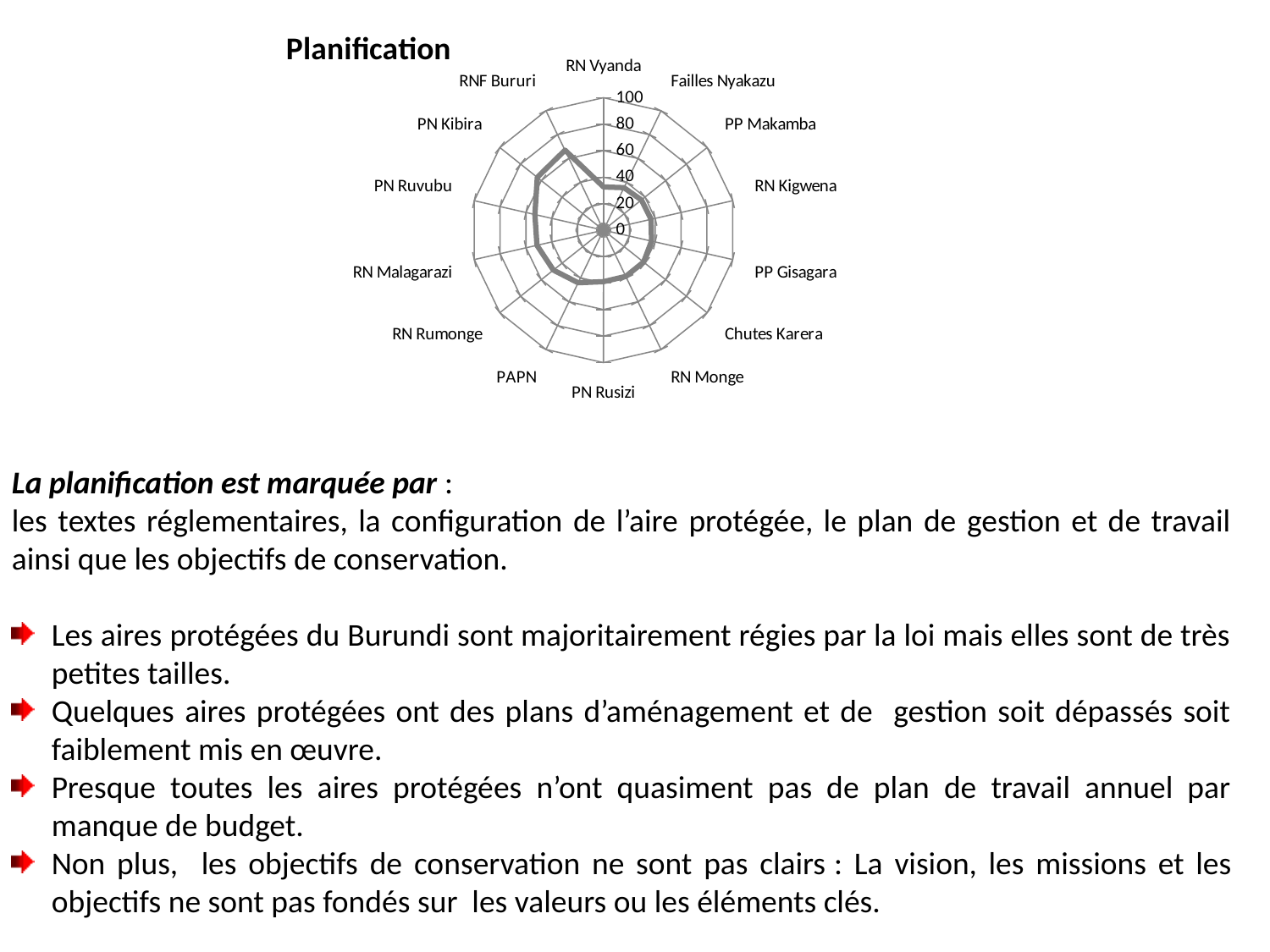

### Chart:

| Category | Planification |
|---|---|
| RN Vyanda | 32.6 |
| Failles Nyakazu | 35.6 |
| PP Makamba | 36.6 |
| RN Kigwena | 36.80000000000001 |
| PP Gisagara | 37.2 |
| Chutes Karera | 38.7 |
| RN Monge | 38.80000000000001 |
| PN Rusizi | 38.9 |
| PAPN | 44.1 |
| RN Rumonge | 48.4 |
| RN Malagarazi | 51.5 |
| PN Ruvubu | 53.1 |
| PN Kibira | 63.9 |
| RNF Bururi | 67.0 |
La planification est marquée par :
les textes réglementaires, la configuration de l’aire protégée, le plan de gestion et de travail ainsi que les objectifs de conservation.

Les aires protégées du Burundi sont majoritairement régies par la loi mais elles sont de très petites tailles.
Quelques aires protégées ont des plans d’aménagement et de  gestion soit dépassés soit faiblement mis en œuvre.
Presque toutes les aires protégées n’ont quasiment pas de plan de travail annuel par manque de budget.
Non plus,  les objectifs de conservation ne sont pas clairs : La vision, les missions et les objectifs ne sont pas fondés sur  les valeurs ou les éléments clés.